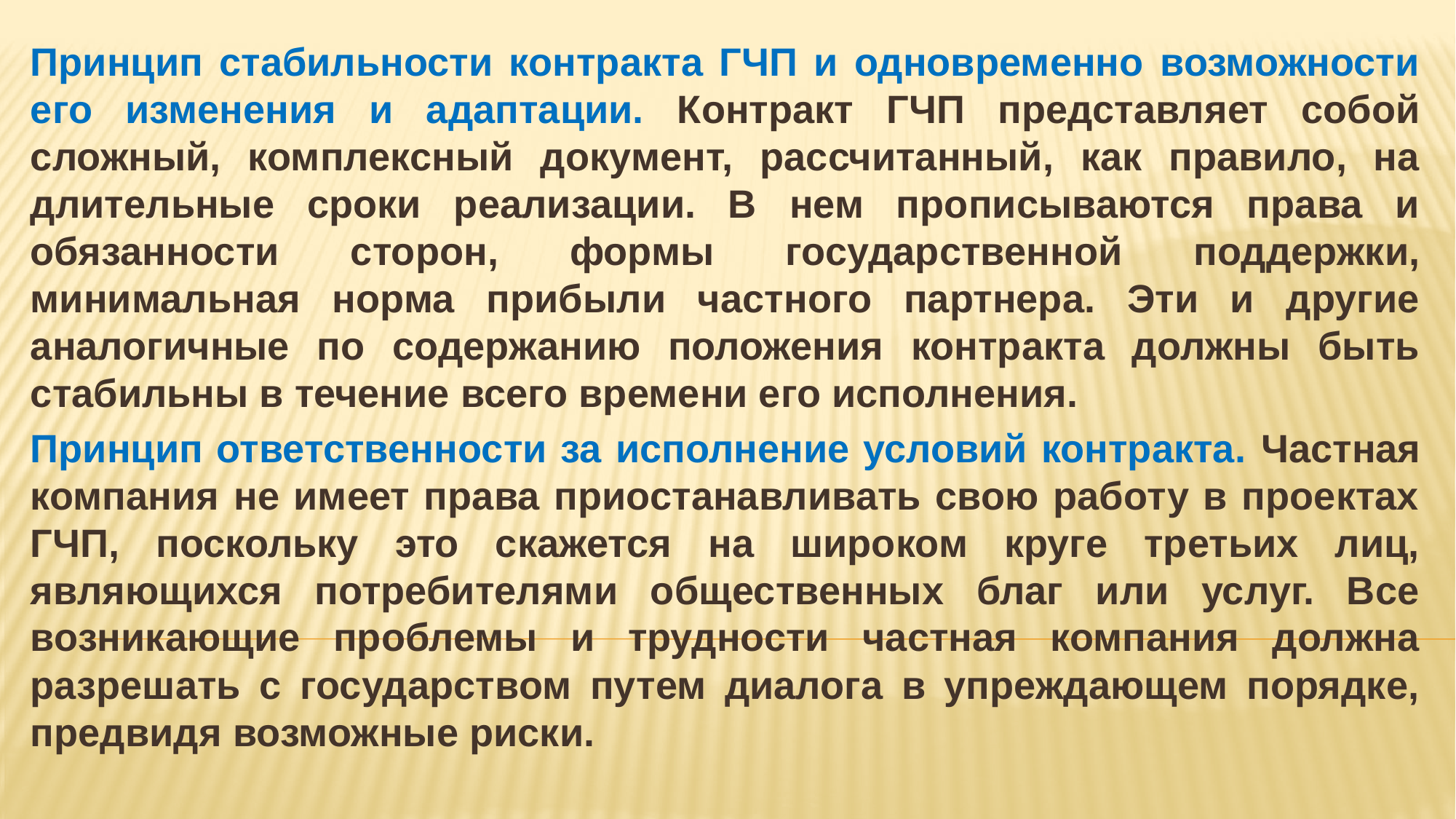

Принцип стабильности контракта ГЧП и одновременно возможности его изменения и адаптации. Контракт ГЧП представляет собой сложный, комплексный документ, рассчитанный, как правило, на длительные сроки реализации. В нем прописываются права и обязанности сторон, формы государственной поддержки, минимальная норма прибыли частного партнера. Эти и другие аналогичные по содержанию положения контракта должны быть стабильны в течение всего времени его исполнения.
Принцип ответственности за исполнение условий контракта. Частная компания не имеет права приостанавливать свою работу в проектах ГЧП, поскольку это скажется на широком круге третьих лиц, являющихся потребителями общественных благ или услуг. Все возникающие проблемы и трудности частная компания должна разрешать с государством путем диалога в упреждающем порядке, предвидя возможные риски.